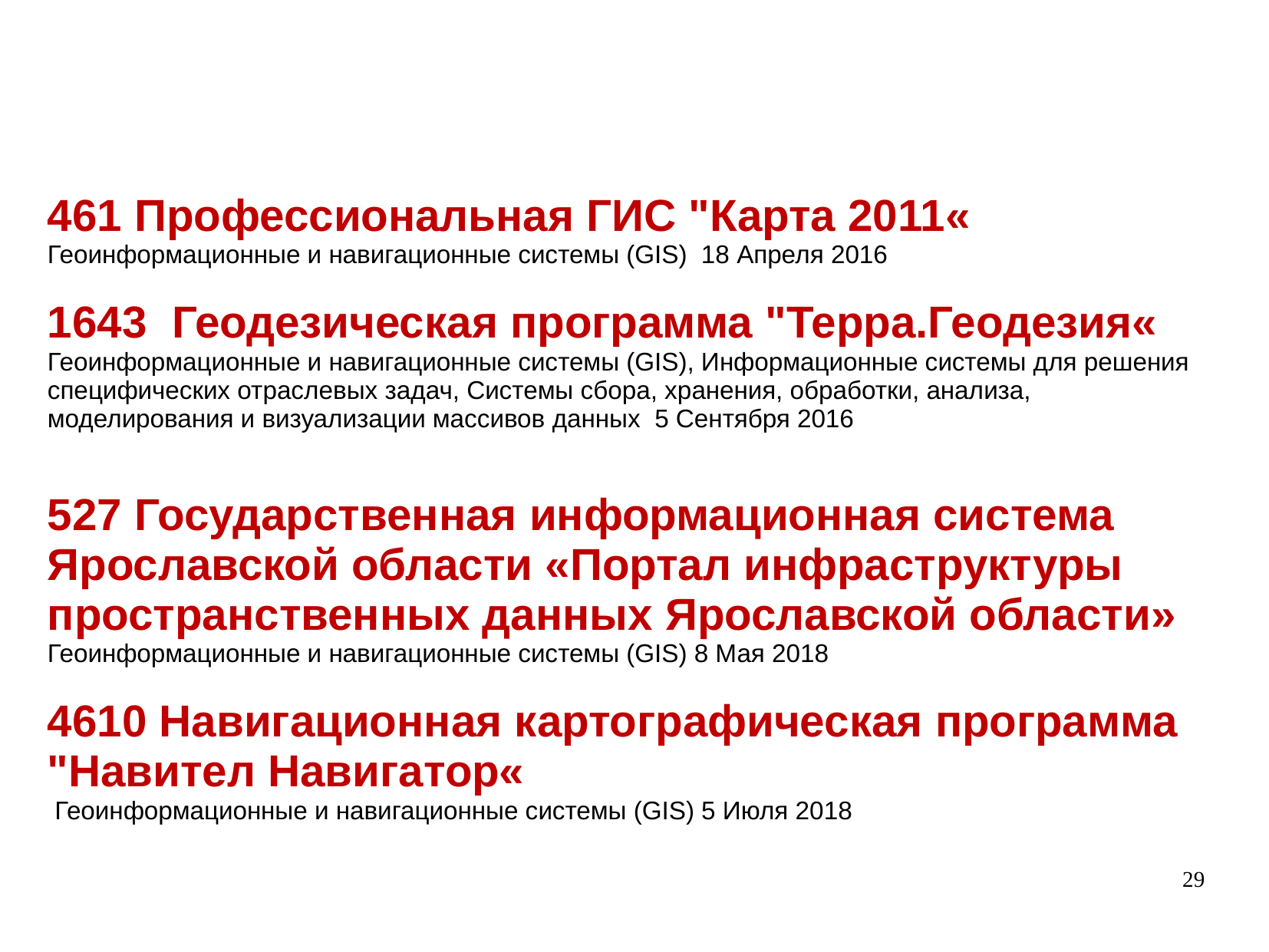

461 Профессиональная ГИС "Карта 2011«
Геоинформационные и навигационные системы (GIS)  18 Апреля 2016

1643  Геодезическая программа "Терра.Геодезия«
Геоинформационные и навигационные системы (GIS), Информационные системы для решения специфических отраслевых задач, Системы сбора, хранения, обработки, анализа, моделирования и визуализации массивов данных  5 Сентября 2016

527 Государственная информационная система Ярославской области «Портал инфраструктуры пространственных данных Ярославской области»
Геоинформационные и навигационные системы (GIS) 8 Мая 2018

4610 Навигационная картографическая программа "Навител Навигатор«
 Геоинформационные и навигационные системы (GIS) 5 Июля 2018

29